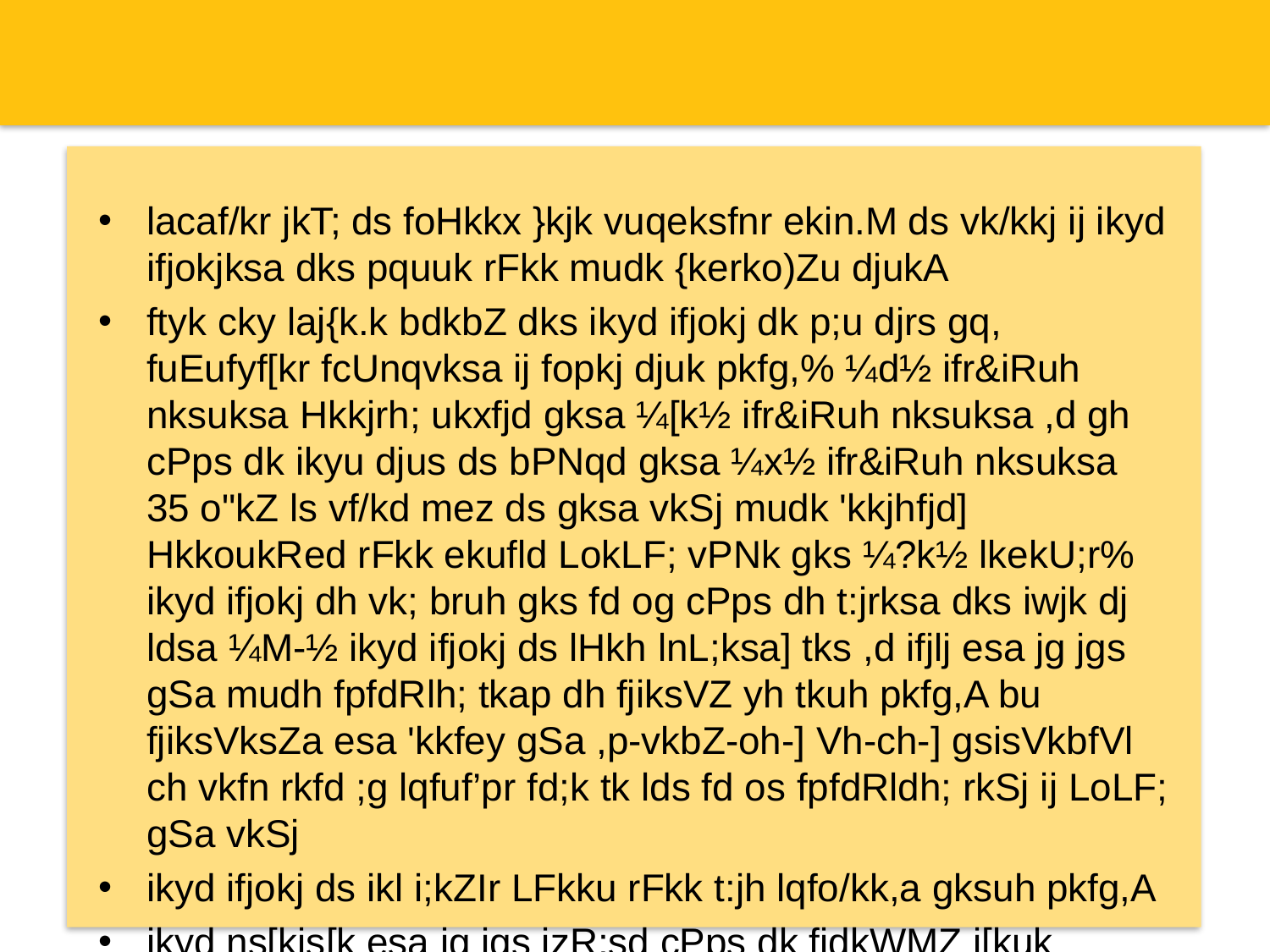

lacaf/kr jkT; ds foHkkx }kjk vuqeksfnr ekin.M ds vk/kkj ij ikyd ifjokjksa dks pquuk rFkk mudk {kerko)Zu djukA
ftyk cky laj{k.k bdkbZ dks ikyd ifjokj dk p;u djrs gq, fuEufyf[kr fcUnqvksa ij fopkj djuk pkfg,% ¼d½ ifr&iRuh nksuksa Hkkjrh; ukxfjd gksa ¼[k½ ifr&iRuh nksuksa ,d gh cPps dk ikyu djus ds bPNqd gksa ¼x½ ifr&iRuh nksuksa 35 o"kZ ls vf/kd mez ds gksa vkSj mudk 'kkjhfjd] HkkoukRed rFkk ekufld LokLF; vPNk gks ¼?k½ lkekU;r% ikyd ifjokj dh vk; bruh gks fd og cPps dh t:jrksa dks iwjk dj ldsa ¼M-½ ikyd ifjokj ds lHkh lnL;ksa] tks ,d ifjlj esa jg jgs gSa mudh fpfdRlh; tkap dh fjiksVZ yh tkuh pkfg,A bu fjiksVksZa esa 'kkfey gSa ,p-vkbZ-oh-] Vh-ch-] gsisVkbfVl ch vkfn rkfd ;g lqfuf’pr fd;k tk lds fd os fpfdRldh; rkSj ij LoLF; gSa vkSj
ikyd ifjokj ds ikl i;kZIr LFkku rFkk t:jh lqfo/kk,a gksuh pkfg,A
ikyd ns[kjs[k esa jg jgs izR;sd cPps dk fjdkWMZ j[kuk pkfg,A